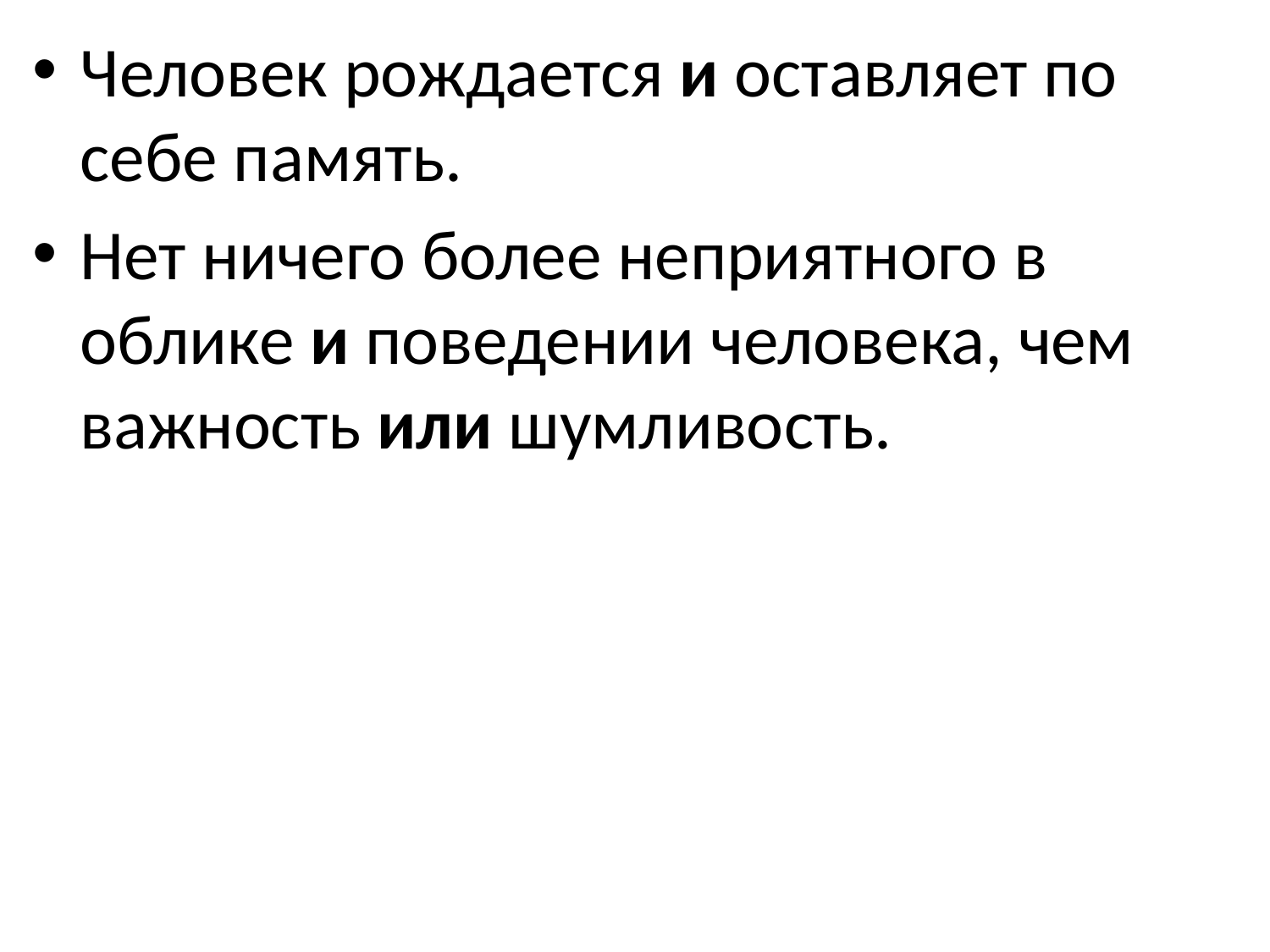

Человек рождается и оставляет по себе память.
Нет ничего более неприятного в облике и поведении человека, чем важность или шумливость.

#